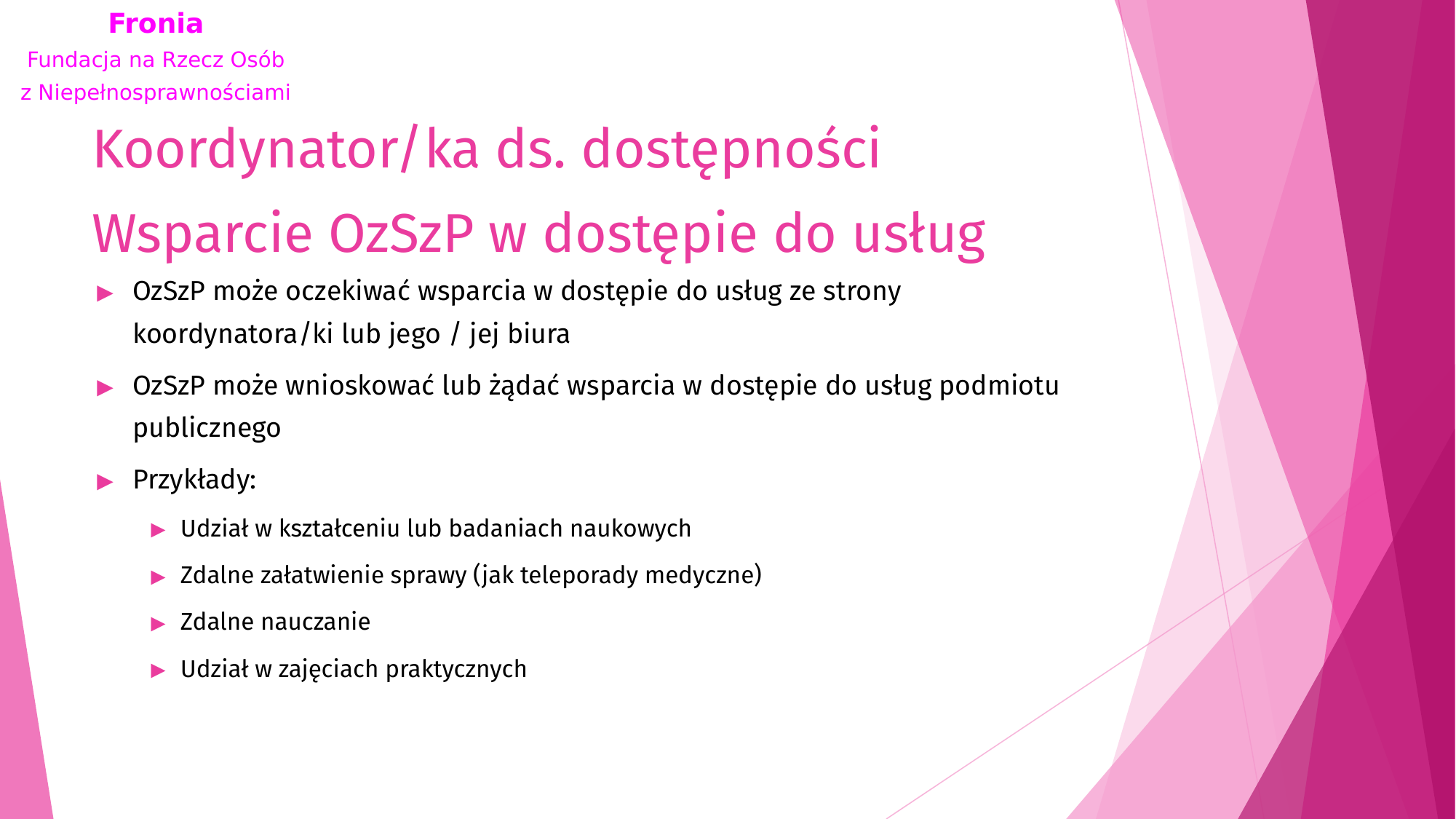

# Koordynator/ka ds. dostępności Wsparcie OzSzP w dostępie do usług
OzSzP może oczekiwać wsparcia w dostępie do usług ze strony koordynatora/ki lub jego / jej biura
OzSzP może wnioskować lub żądać wsparcia w dostępie do usług podmiotu publicznego
Przykłady:
Udział w kształceniu lub badaniach naukowych
Zdalne załatwienie sprawy (jak teleporady medyczne)
Zdalne nauczanie
Udział w zajęciach praktycznych